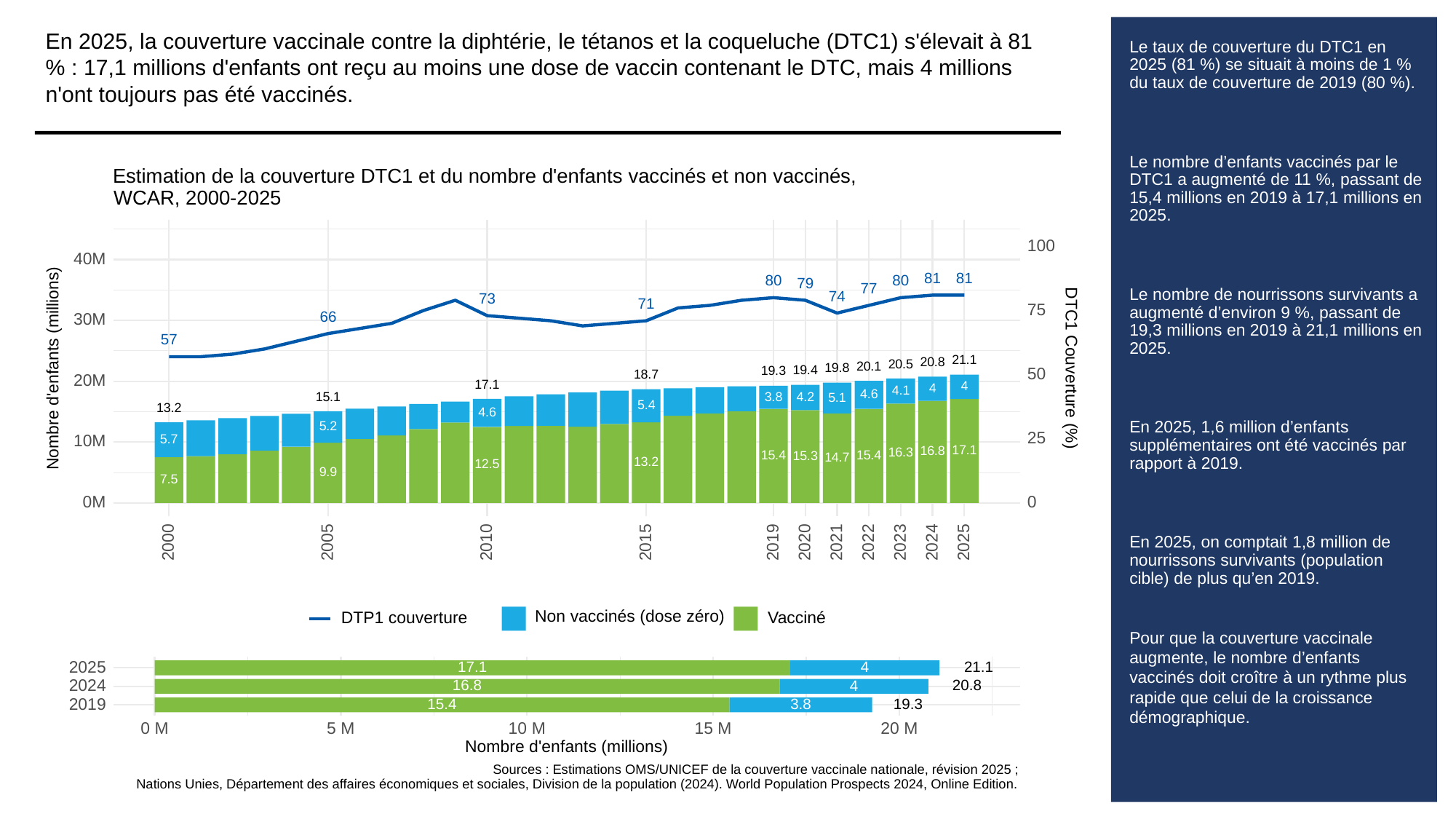

En 2025, la couverture vaccinale contre la diphtérie, le tétanos et la coqueluche (DTC1) s'élevait à 81 % : 17,1 millions d'enfants ont reçu au moins une dose de vaccin contenant le DTC, mais 4 millions n'ont toujours pas été vaccinés.
# Le taux de couverture du DTC1 en 2025 (81 %) se situait à moins de 1 % du taux de couverture de 2019 (80 %).

Le nombre d’enfants vaccinés par le DTC1 a augmenté de 11 %, passant de 15,4 millions en 2019 à 17,1 millions en 2025.

Le nombre de nourrissons survivants a augmenté d’environ 9 %, passant de 19,3 millions en 2019 à 21,1 millions en 2025.

En 2025, 1,6 million d’enfants supplémentaires ont été vaccinés par rapport à 2019.

En 2025, on comptait 1,8 million de nourrissons survivants (population cible) de plus qu’en 2019.

Pour que la couverture vaccinale augmente, le nombre d’enfants vaccinés doit croître à un rythme plus rapide que celui de la croissance démographique.

Estimation de la couverture DTC1 et du nombre d'enfants vaccinés et non vaccinés,
WCAR, 2000-2025

100
40M

81
81
80
80
79
77

74
73

71
75
66
30M

57

21.1
20.8
20.5
Nombre d'enfants (millions)
DTC1 Couverture (%)
20.1
19.8
19.4
19.3
50
18.7

20M

17.1

4

4

4.1

4.6

3.8
15.1
4.2
5.1

5.4

13.2

4.6

5.2

25
5.7

10M

17.1

16.8
16.3

15.4
15.4
15.3
14.7

13.2
12.5
9.9

7.5
0M
0

2023
2000
2005
2010
2015
2019
2020
2021
2022
2024
2025

Non vaccinés (dose zéro)
Vacciné
DTP1 couverture

2025
17.1
21.1
4

2024
16.8
20.8
4

2019
3.8
19.3
15.4

0 M
10 M
15 M
20 M
5 M
Nombre d'enfants (millions)
Sources : Estimations OMS/UNICEF de la couverture vaccinale nationale, révision 2025 ;
Nations Unies, Département des affaires économiques et sociales, Division de la population (2024). World Population Prospects 2024, Online Edition.